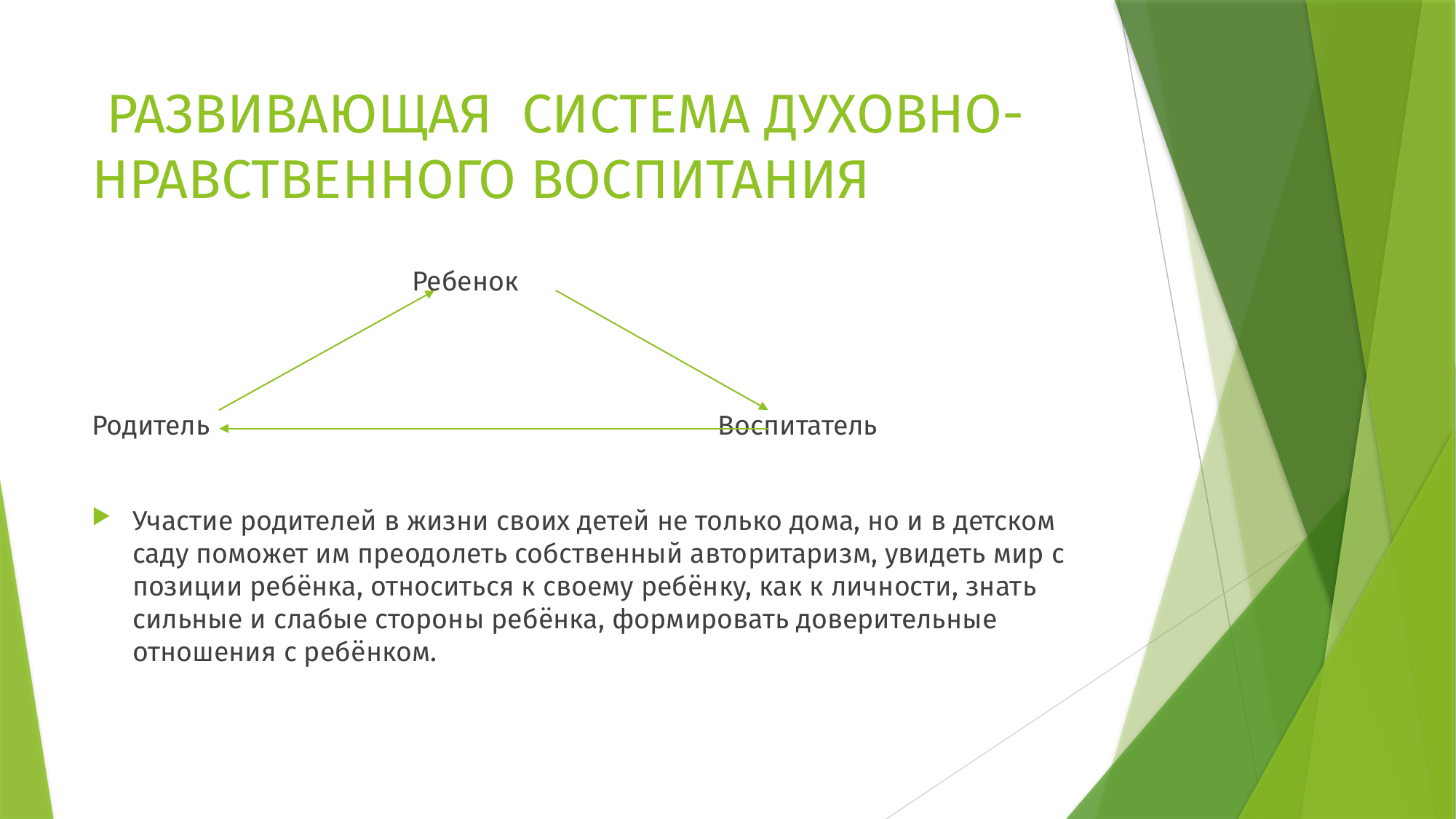

# РАЗВИВАЮЩАЯ  СИСТЕМА ДУХОВНО-НРАВСТВЕННОГО ВОСПИТАНИЯ
                                            Ребенок

Родитель                                                                      Воспитатель

Участие родителей в жизни своих детей не только дома, но и в детском саду поможет им преодолеть собственный авторитаризм, увидеть мир с позиции ребёнка, относиться к своему ребёнку, как к личности, знать сильные и слабые стороны ребёнка, формировать доверительные отношения с ребёнком.